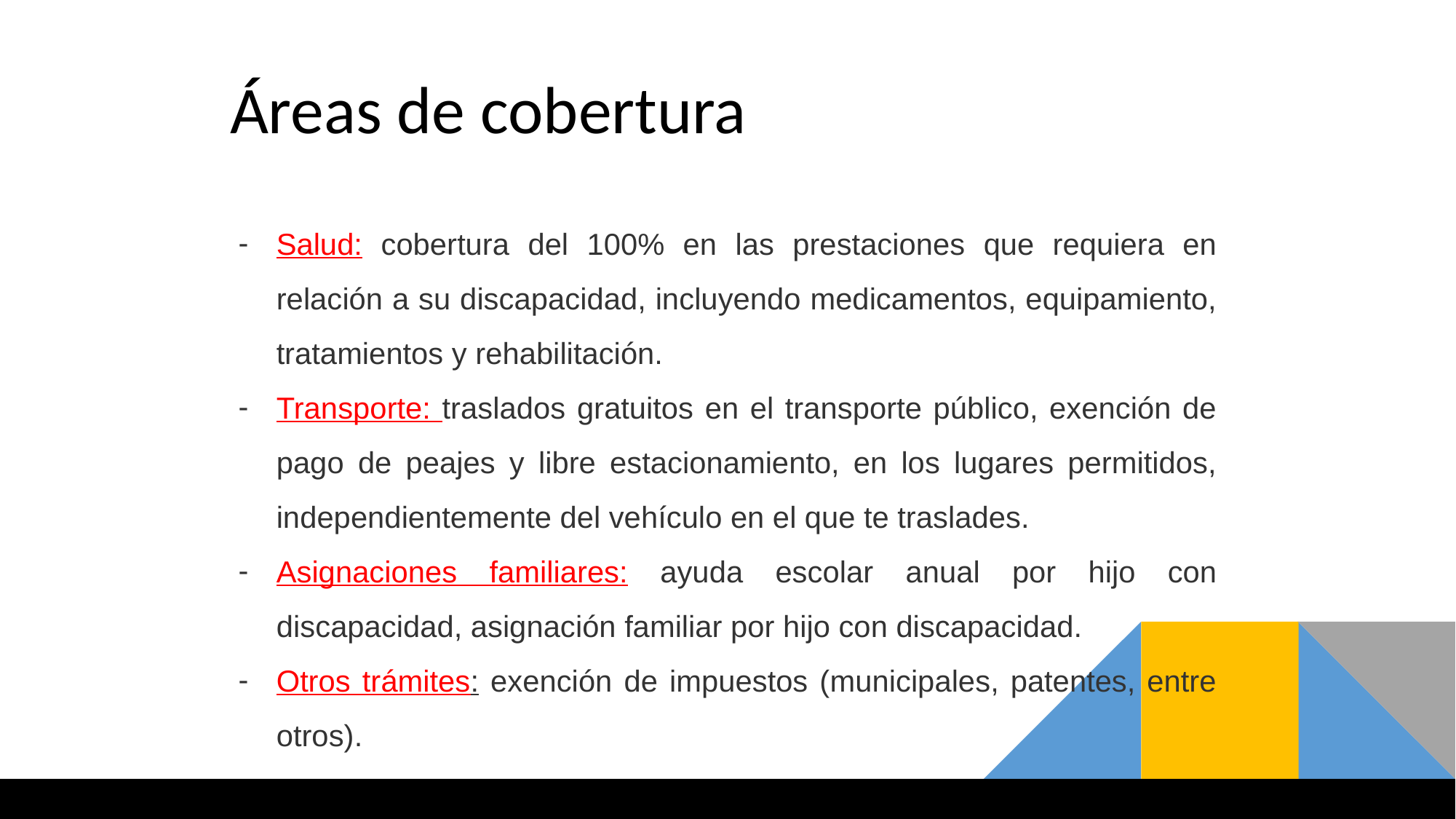

# Áreas de cobertura
Salud: cobertura del 100% en las prestaciones que requiera en relación a su discapacidad, incluyendo medicamentos, equipamiento, tratamientos y rehabilitación.
Transporte: traslados gratuitos en el transporte público, exención de pago de peajes y libre estacionamiento, en los lugares permitidos, independientemente del vehículo en el que te traslades.
Asignaciones familiares: ayuda escolar anual por hijo con discapacidad, asignación familiar por hijo con discapacidad.
Otros trámites: exención de impuestos (municipales, patentes, entre otros).